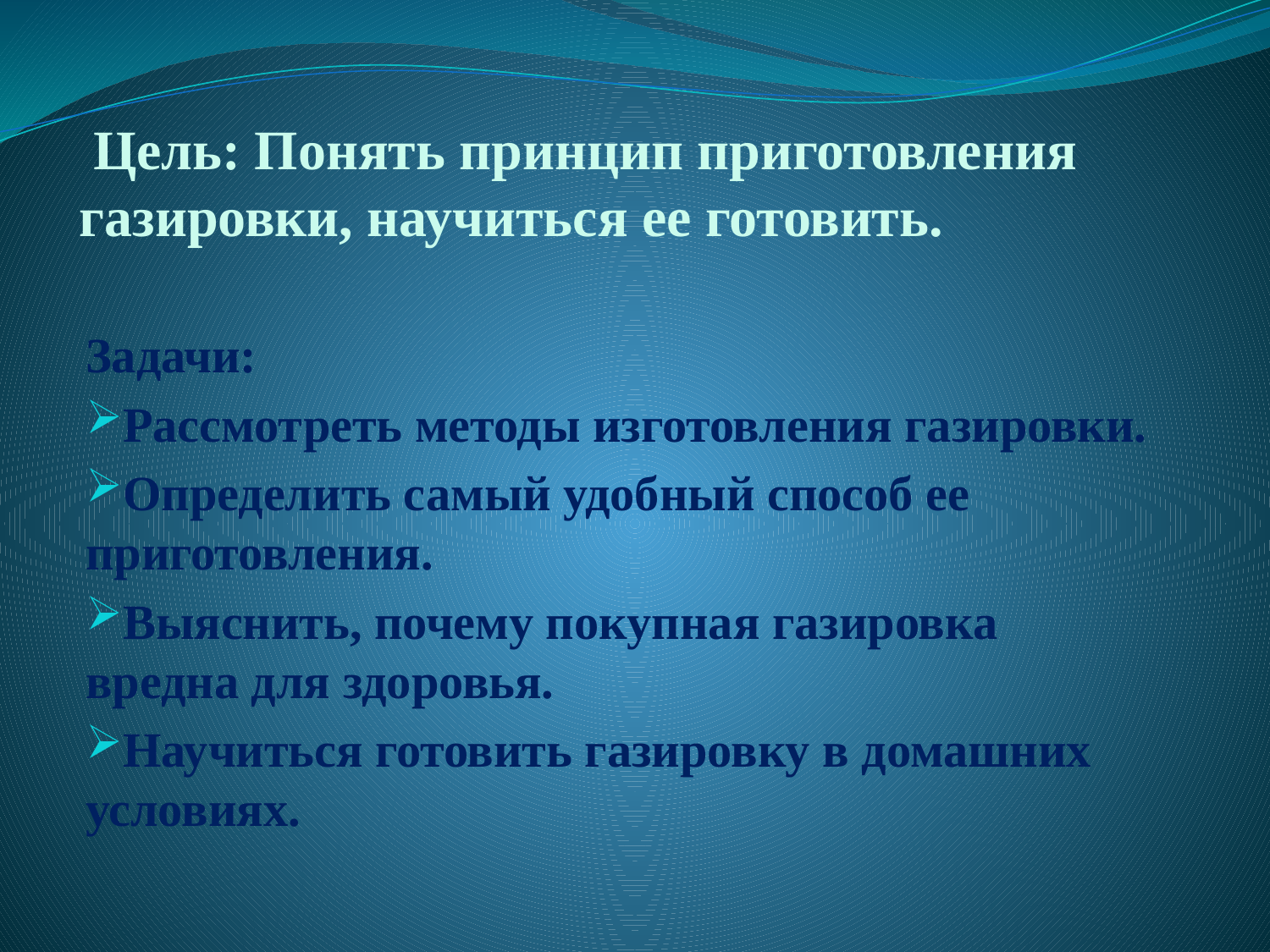

# Цель: Понять принцип приготовления газировки, научиться ее готовить.
Задачи:
Рассмотреть методы изготовления газировки.
Определить самый удобный способ ее приготовления.
Выяснить, почему покупная газировка вредна для здоровья.
Научиться готовить газировку в домашних условиях.